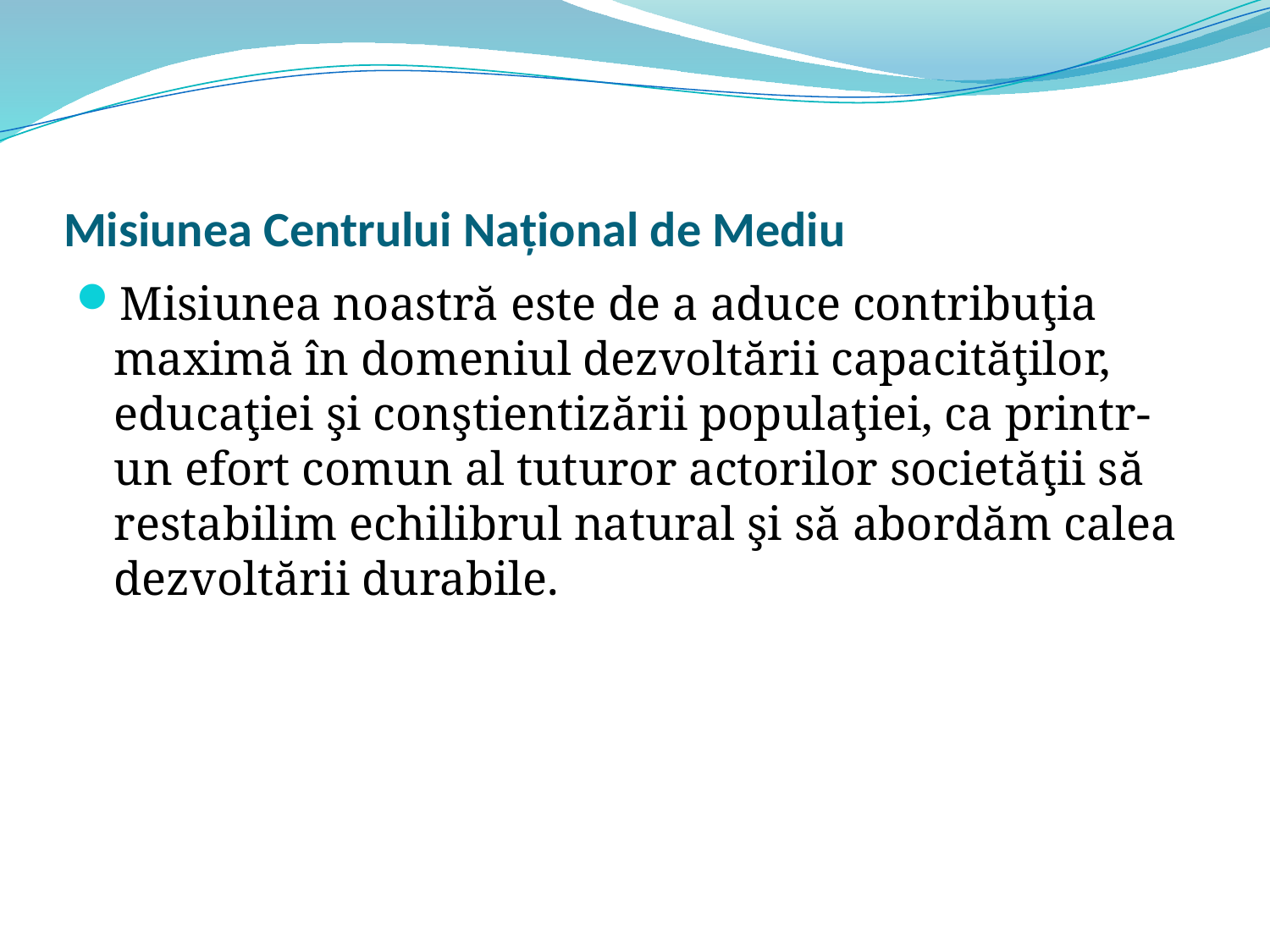

# Misiunea Centrului Național de Mediu
Misiunea noastră este de a aduce contribuţia maximă în domeniul dezvoltării capacităţilor, educaţiei şi conştientizării populaţiei, ca printr-un efort comun al tuturor actorilor societăţii să restabilim echilibrul natural şi să abordăm calea dezvoltării durabile.